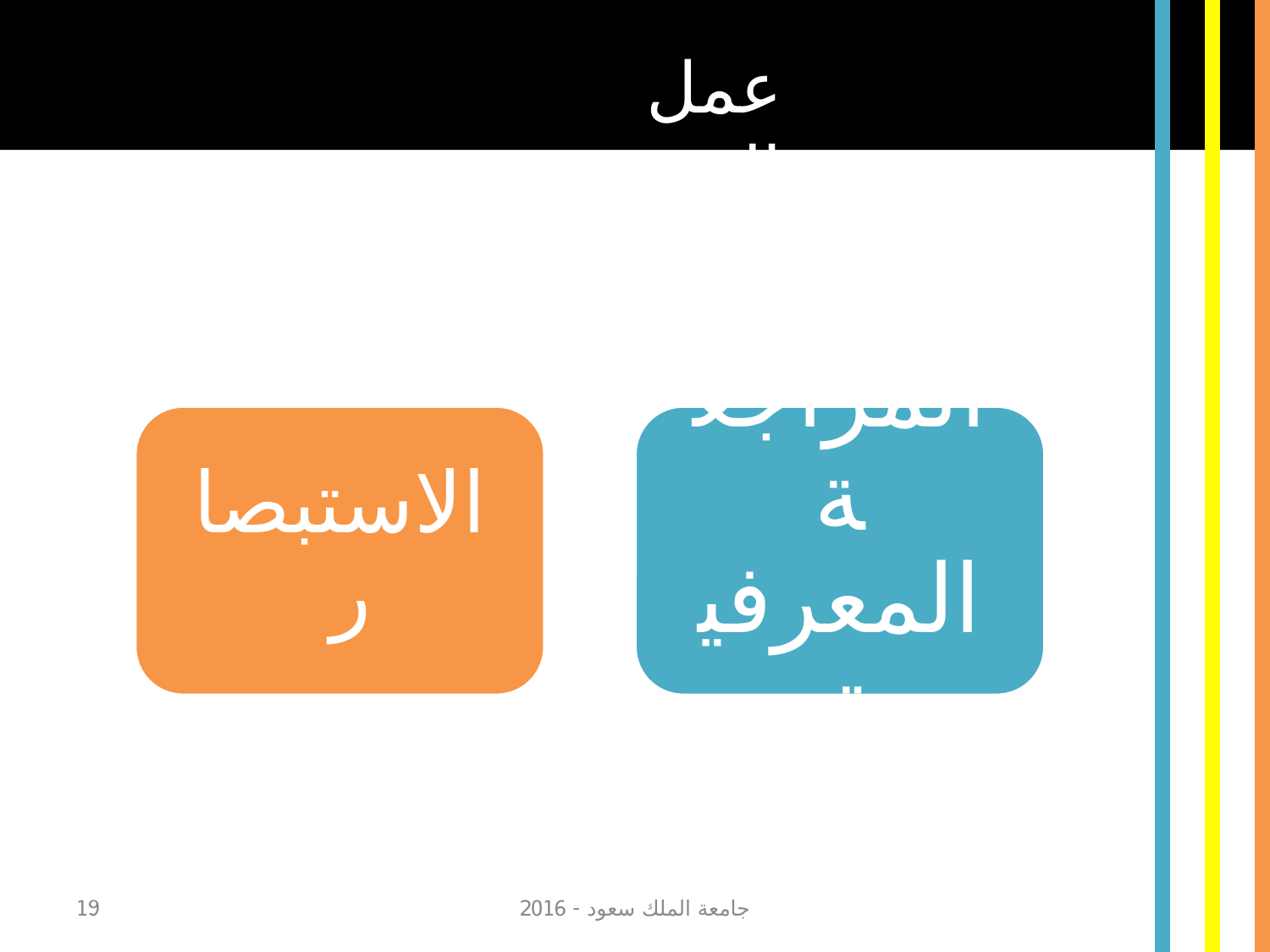

عمل المسترشد

الاستبصار

المراجعة المعرفية
19
جامعة الملك سعود - 2016